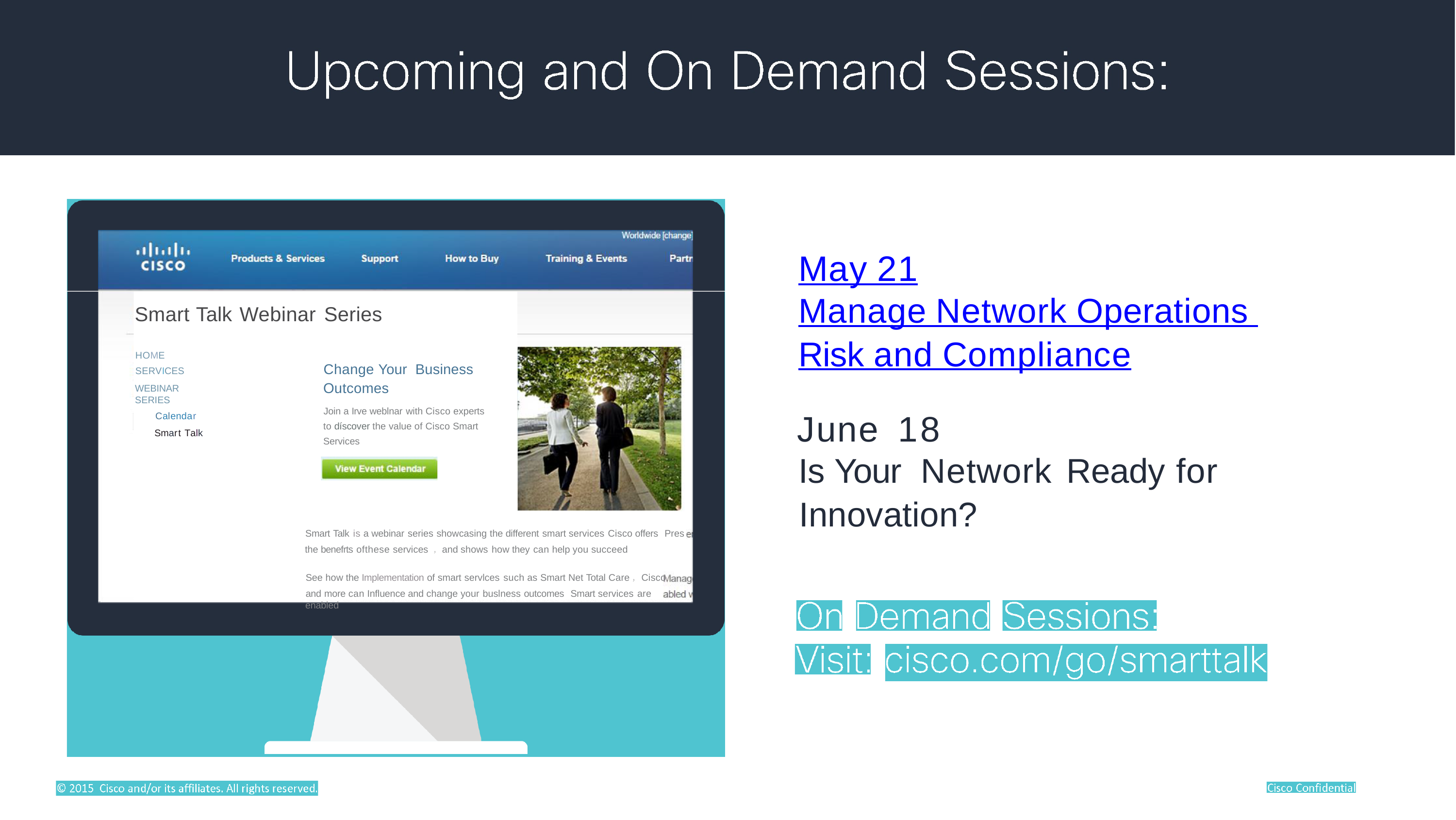

May 21
Manage Network Operations Risk and Compliance

June	18
Is Your	Network Ready for
Innovation?
Smart Talk Webinar Series
HOME SERVICES

WEBINAR SERIES
Calendar

Smart Talk
Change Your  Business Outcomes

Join a Irve weblnar with Cisco experts to díscover the value of Cisco Smart Services
Smart Talk is a webinar series showcasing the different smart services Cisco offers  Pres the benefrts ofthese services ，and shows how they can help you succeed

See how the Implementation of smart servlces such as Smart Net Total Care，Cisco
and more can Influence and change your buslness outcomes  Smart services are enabled